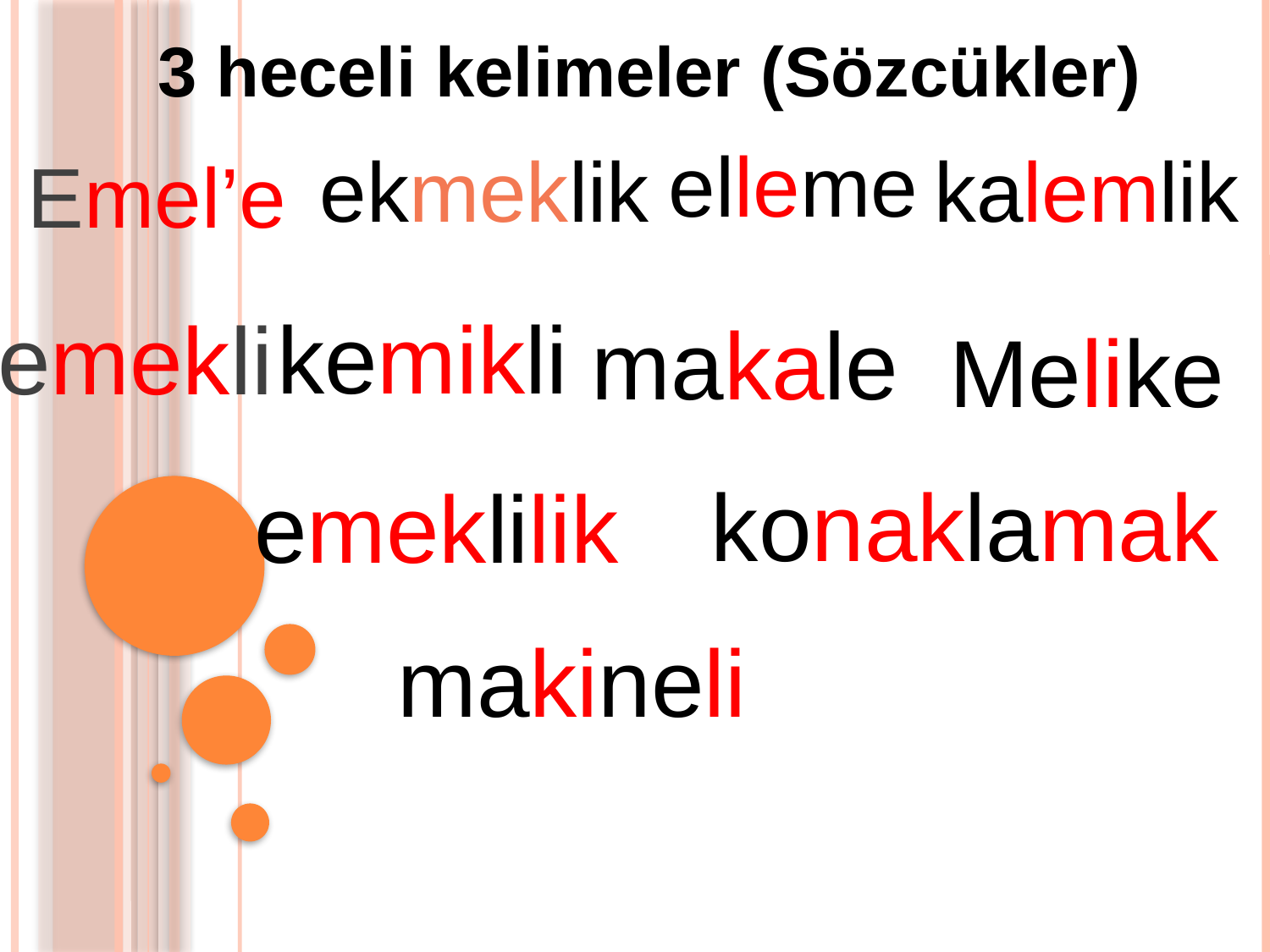

3 heceli kelimeler (Sözcükler)
Emel’e
ekmeklik
kalemlik
elleme
emekli
kemikli
makale
Melike
konaklamak
emeklilik
makineli